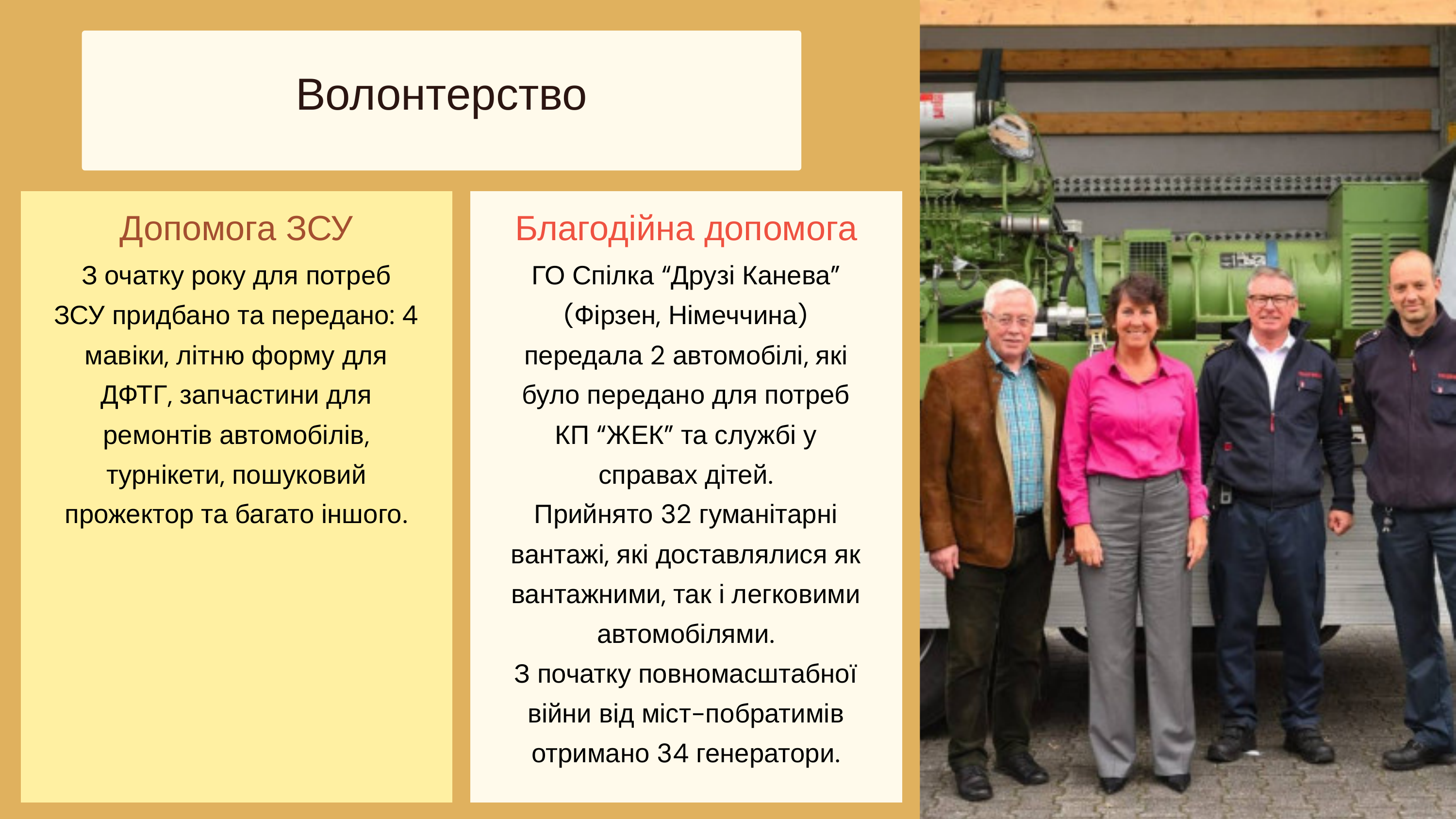

Волонтерство

Допомога ЗСУ
Благодійна допомога
З очатку року для потреб ЗСУ придбано та передано: 4 мавіки, літню форму для ДФТГ, запчастини для ремонтів автомобілів, турнікети, пошуковий прожектор та багато іншого.
ГО Спілка “Друзі Канева” (Фірзен, Німеччина) передала 2 автомобілі, які було передано для потреб КП “ЖЕК” та службі у справах дітей.
Прийнято 32 гуманітарні вантажі, які доставлялися як вантажними, так і легковими автомобілями.
З початку повномасштабної війни від міст-побратимів отримано 34 генератори.